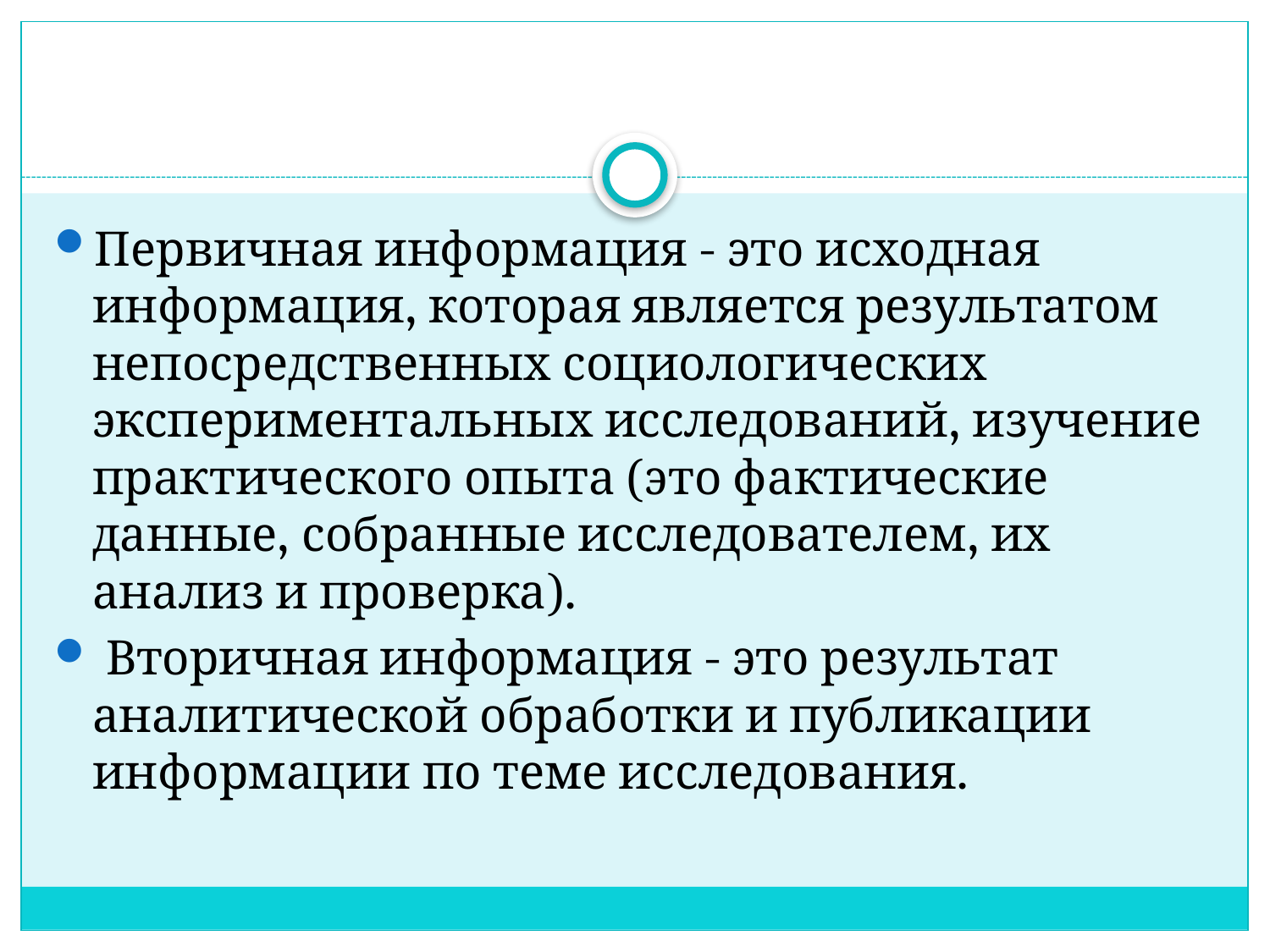

#
Первичная информация - это исходная информация, которая является результатом непосредственных социологических экспериментальных исследований, изучение практического опыта (это фактические данные, собранные исследователем, их анализ и проверка).
 Вторичная информация - это результат аналитической обработки и публикации информации по теме исследования.